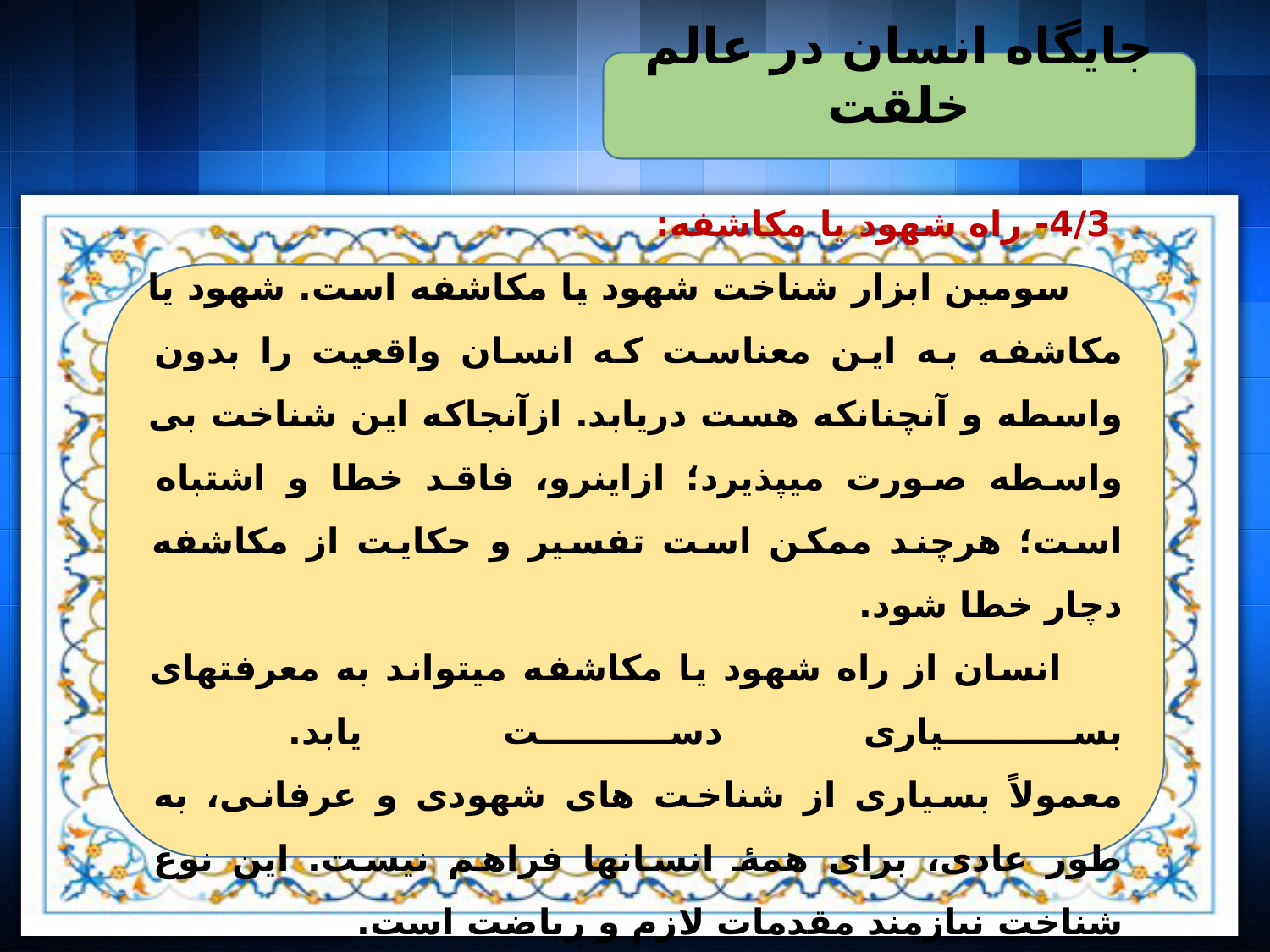

جایگاه انسان در عالم خلقت

 4/3- راه شهود یا مکاشفه:
    سومین ابزار شناخت شهود یا مکاشفه است. شهود یا مکاشفه به این معناست که انسان واقعیت را بدون واسطه و آنچنانکه هست دریابد. ازآنجاکه این شناخت بی واسطه صورت میپذیرد؛ ازاینرو، فاقد خطا و اشتباه است؛ هرچند ممکن است تفسیر و حکایت از مکاشفه دچار خطا شود.
    انسان از راه شهود یا مکاشفه میتواند به معرفتهای بسیاری دست یابد.
معمولاً بسیاری از شناخت های شهودی و عرفانی، به طور عادی، برای همۀ انسانها فراهم نیست. این نوع شناختِ نیازمند مقدمات لازم و ریاضت است.